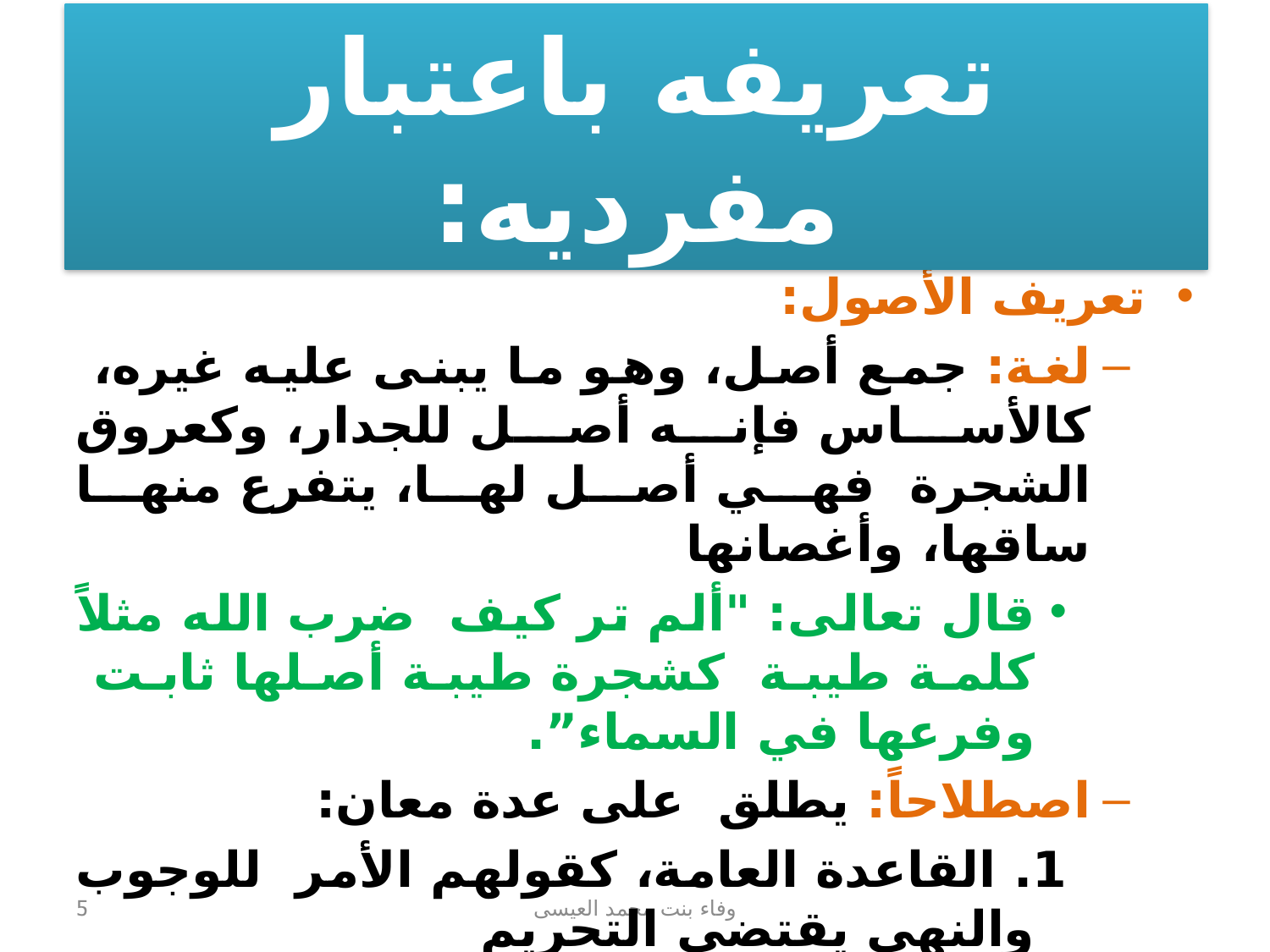

تعريفه باعتبار مفرديه:
تعريف الأصول:
لغة: جمع أصل، وهو ما يبنى عليه غيره،  كالأساس فإنه أصل للجدار، وكعروق الشجرة  فهي أصل لها، يتفرع منها ساقها، وأغصانها
قال تعالى: "ألم تر كيف  ضرب الله مثلاً كلمة طيبة  كشجرة طيبة أصلها ثابت  وفرعها في السماء”.
اصطلاحاً: يطلق  على عدة معان:
1. القاعدة العامة، كقولهم الأمر  للوجوب والنهي يقتضي التحريم
2. الدليل: كقولهم أصل وجوب الحج  قوله تعالى: "ولله على الناس حج  البيت من استطاع إليه سبيلاً”.
5
وفاء بنت محمد العيسى